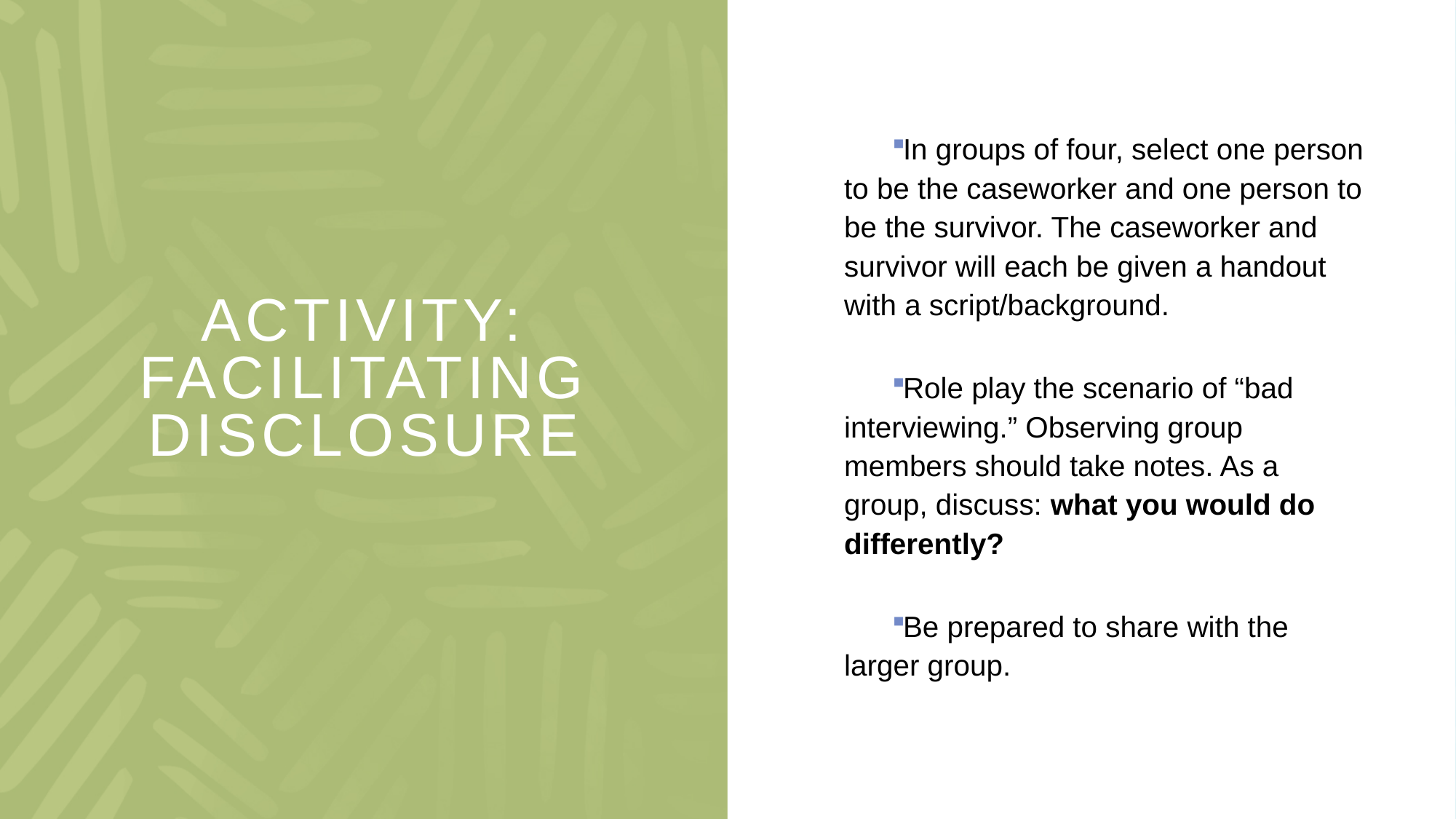

In groups of four, select one person to be the caseworker and one person to be the survivor. The caseworker and survivor will each be given a handout with a script/background.
Role play the scenario of “bad interviewing.” Observing group members should take notes. As a group, discuss: what you would do differently?
Be prepared to share with the larger group.
# AcTivity: FACILITATING DISCLOSURE